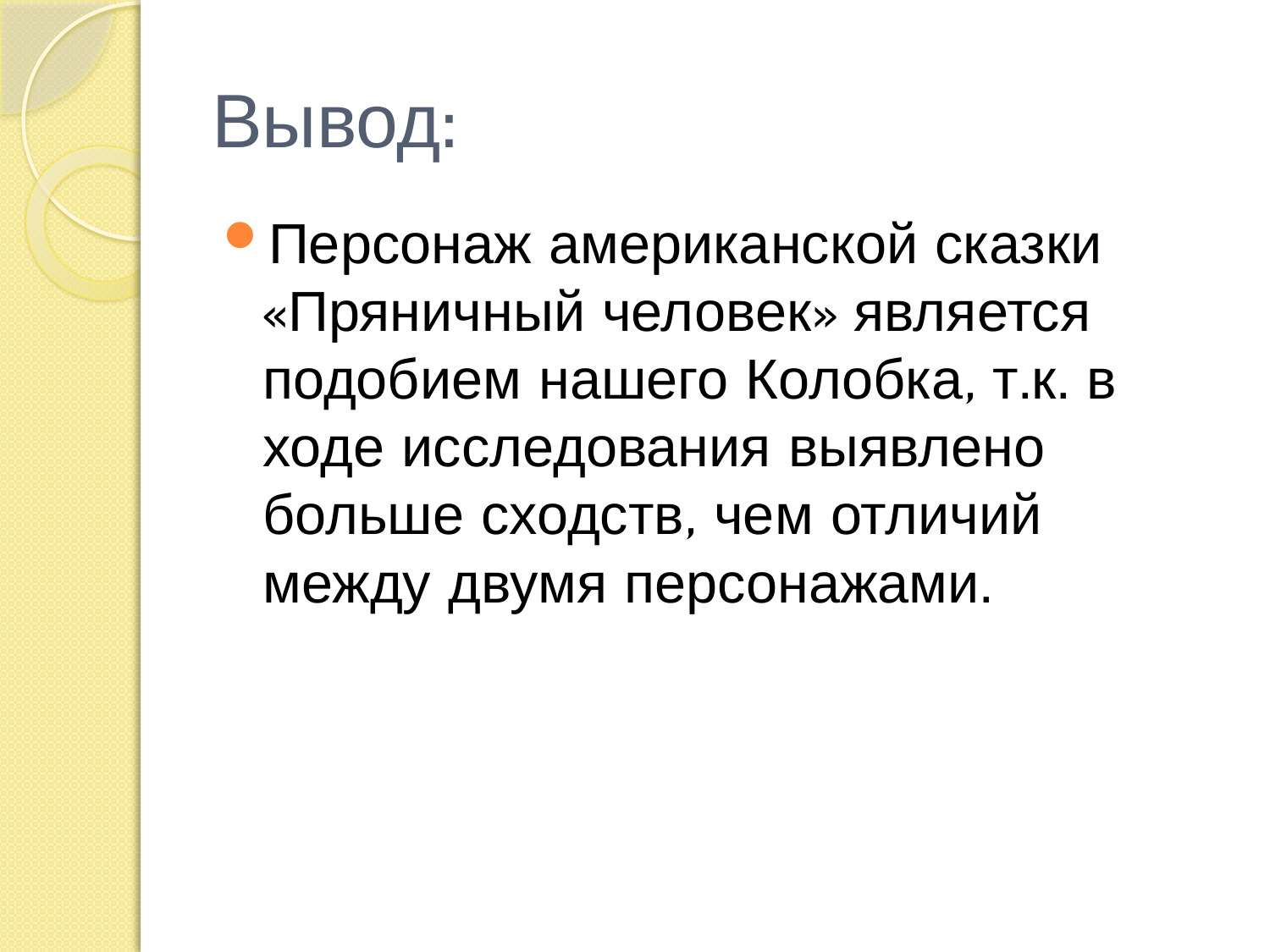

# Вывод:
Персонаж американской сказки «Пряничный человек» является подобием нашего Колобка, т.к. в ходе исследования выявлено больше сходств, чем отличий между двумя персонажами.